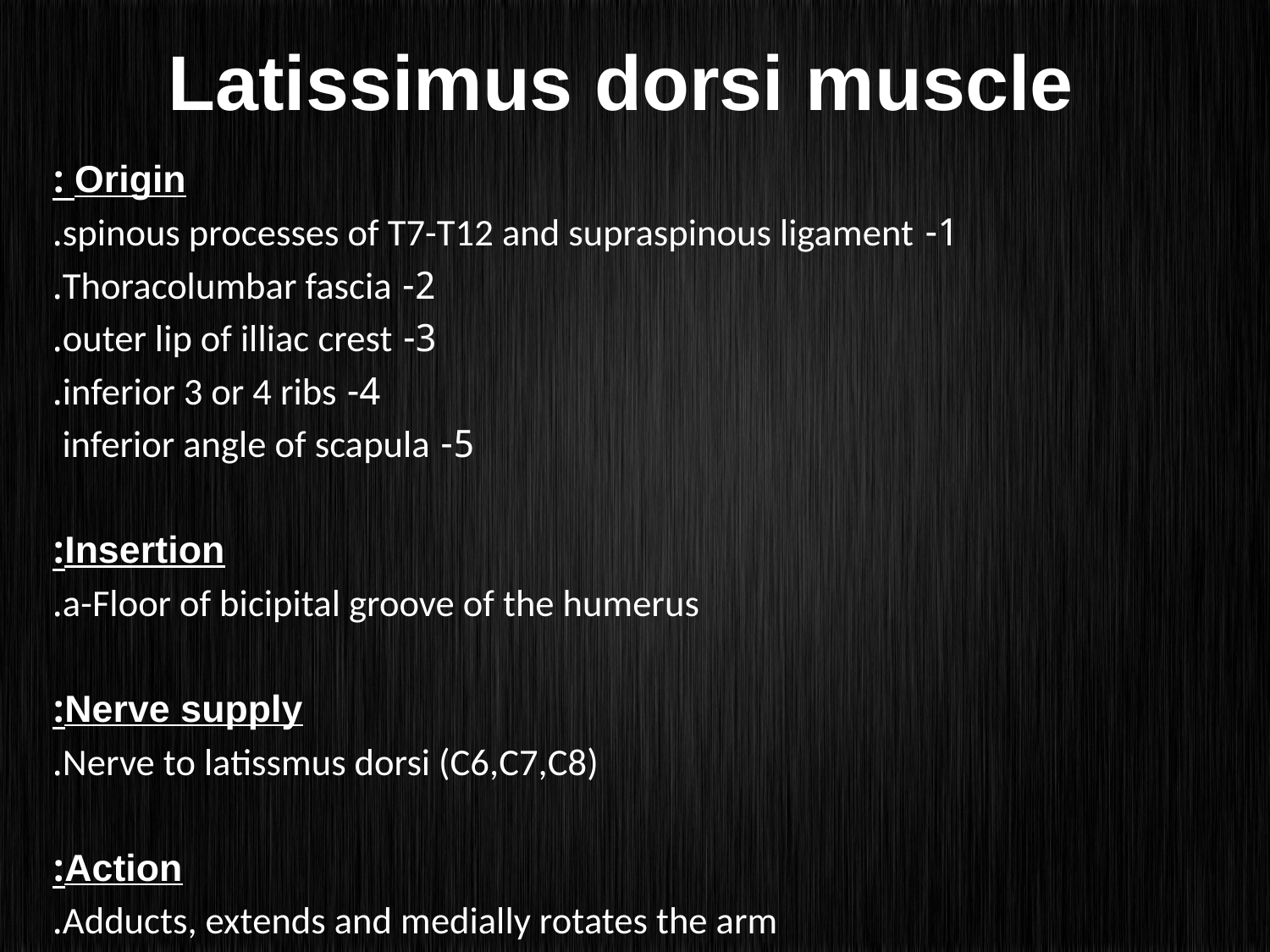

# Latissimus dorsi muscle
Origin :
1- spinous processes of T7-T12 and supraspinous ligament.
2- Thoracolumbar fascia.
3- outer lip of illiac crest.
4- inferior 3 or 4 ribs.
5- inferior angle of scapula

Insertion:
a-Floor of bicipital groove of the humerus.

Nerve supply:
 Nerve to latissmus dorsi (C6,C7,C8).

Action:
Adducts, extends and medially rotates the arm.